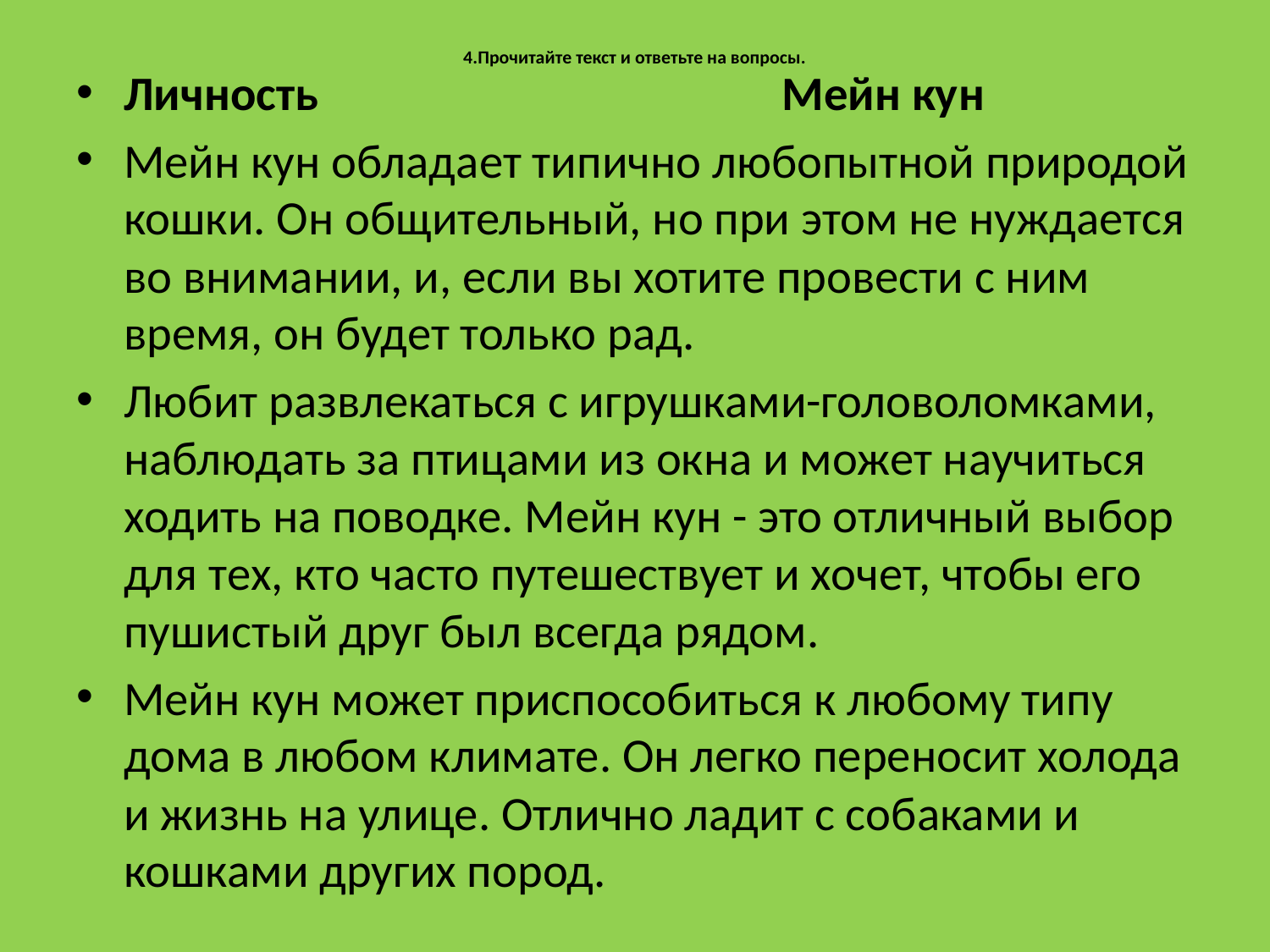

# 4.Прочитайте текст и ответьте на вопросы.
Личность                                           Мейн кун
Мейн кун обладает типично любопытной природой кошки. Он общительный, но при этом не нуждается во внимании, и, если вы хотите провести с ним время, он будет только рад.
Любит развлекаться с игрушками-головоломками, наблюдать за птицами из окна и может научиться ходить на поводке. Мейн кун - это отличный выбор для тех, кто часто путешествует и хочет, чтобы его пушистый друг был всегда рядом.
Мейн кун может приспособиться к любому типу дома в любом климате. Он легко переносит холода и жизнь на улице. Отлично ладит с собаками и кошками других пород.